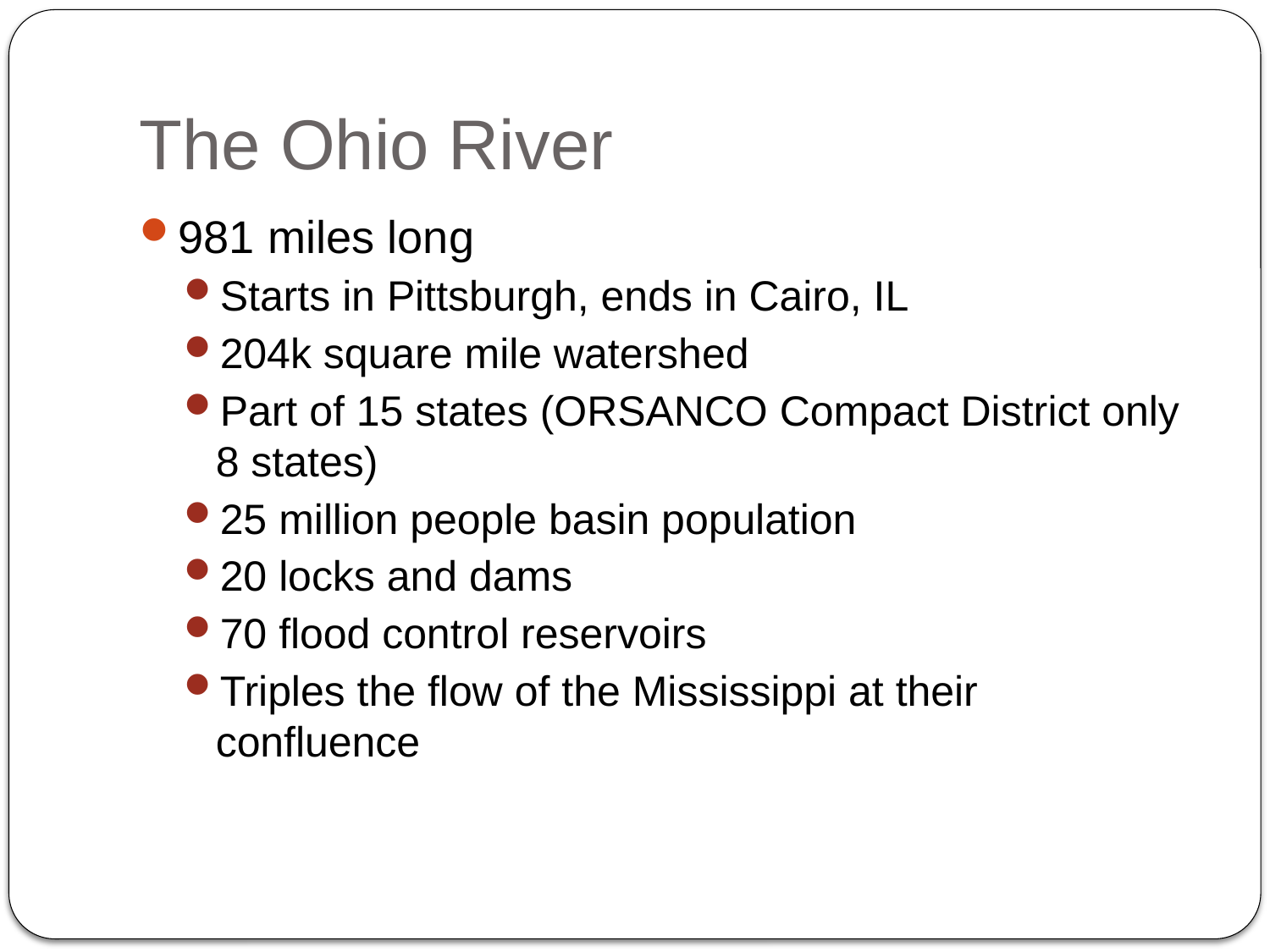

# The Ohio River
981 miles long
Starts in Pittsburgh, ends in Cairo, IL
204k square mile watershed
Part of 15 states (ORSANCO Compact District only 8 states)
25 million people basin population
20 locks and dams
70 flood control reservoirs
Triples the flow of the Mississippi at their confluence